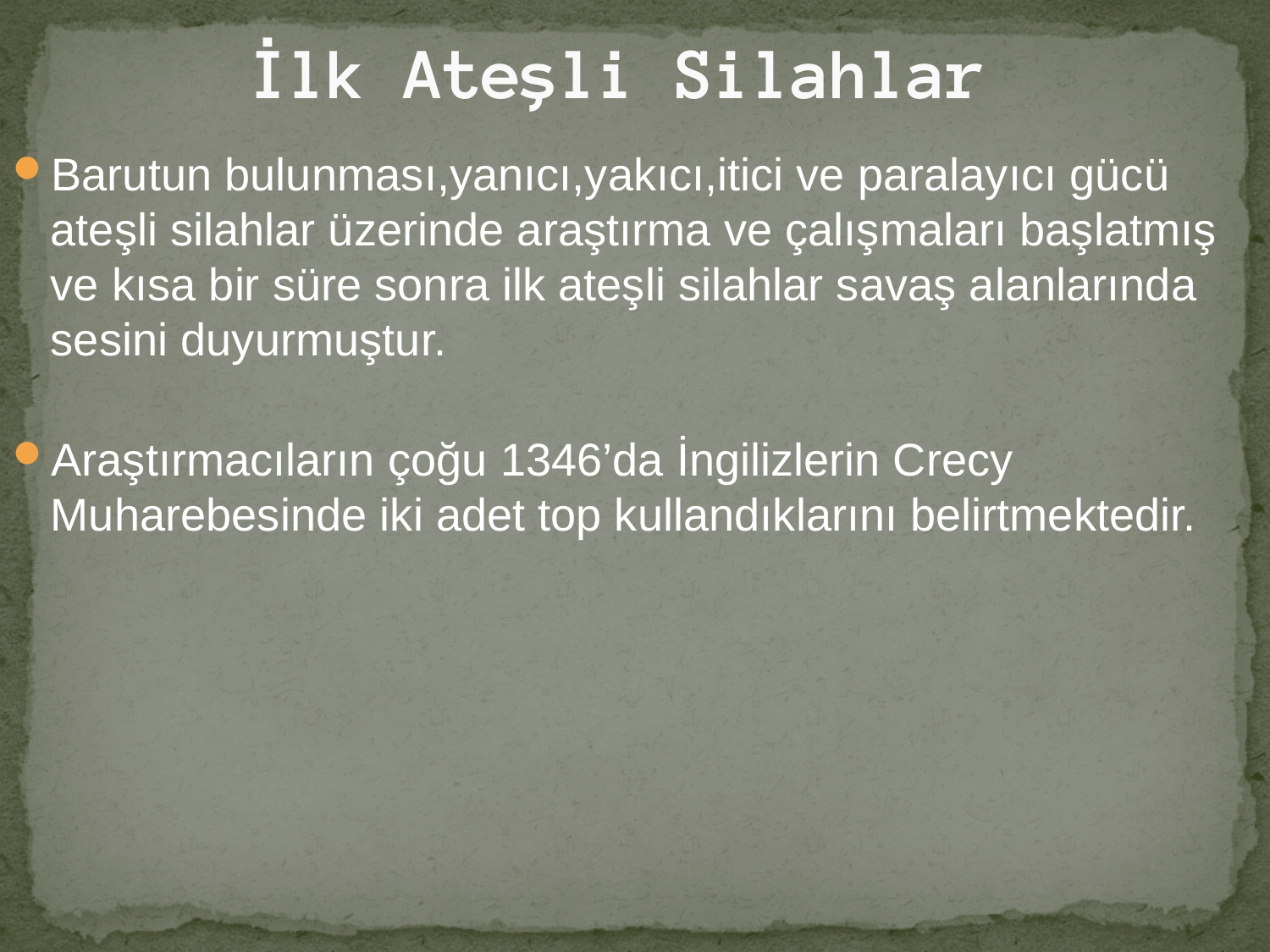

# İlk Ateşli Silahlar
Barutun bulunması,yanıcı,yakıcı,itici ve paralayıcı gücü ateşli silahlar üzerinde araştırma ve çalışmaları başlatmış ve kısa bir süre sonra ilk ateşli silahlar savaş alanlarında sesini duyurmuştur.
Araştırmacıların çoğu 1346’da İngilizlerin Crecy Muharebesinde iki adet top kullandıklarını belirtmektedir.